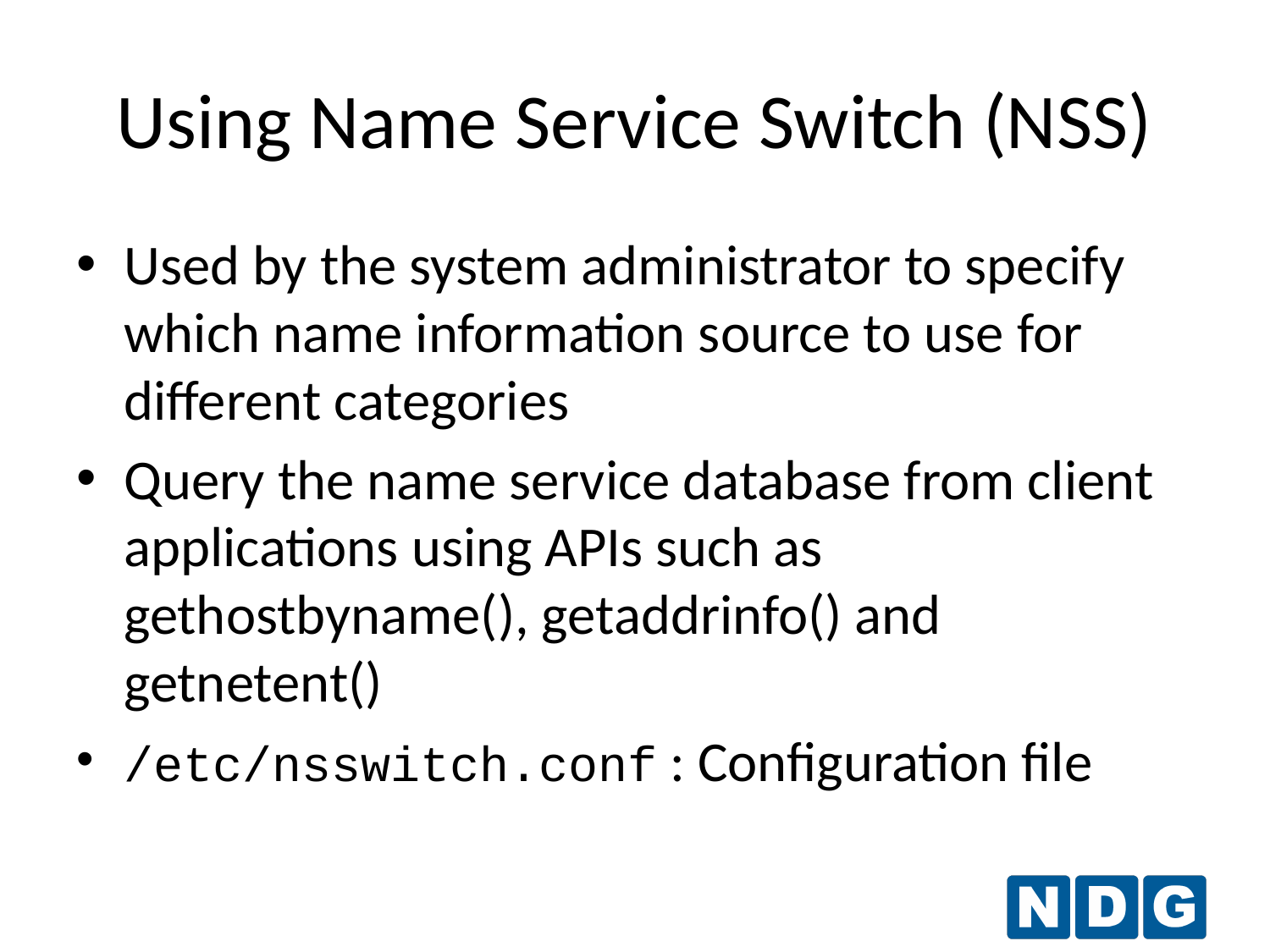

Using Name Service Switch (NSS)
Used by the system administrator to specify which name information source to use for different categories
Query the name service database from client applications using APIs such as gethostbyname(), getaddrinfo() and getnetent()
/etc/nsswitch.conf : Configuration file